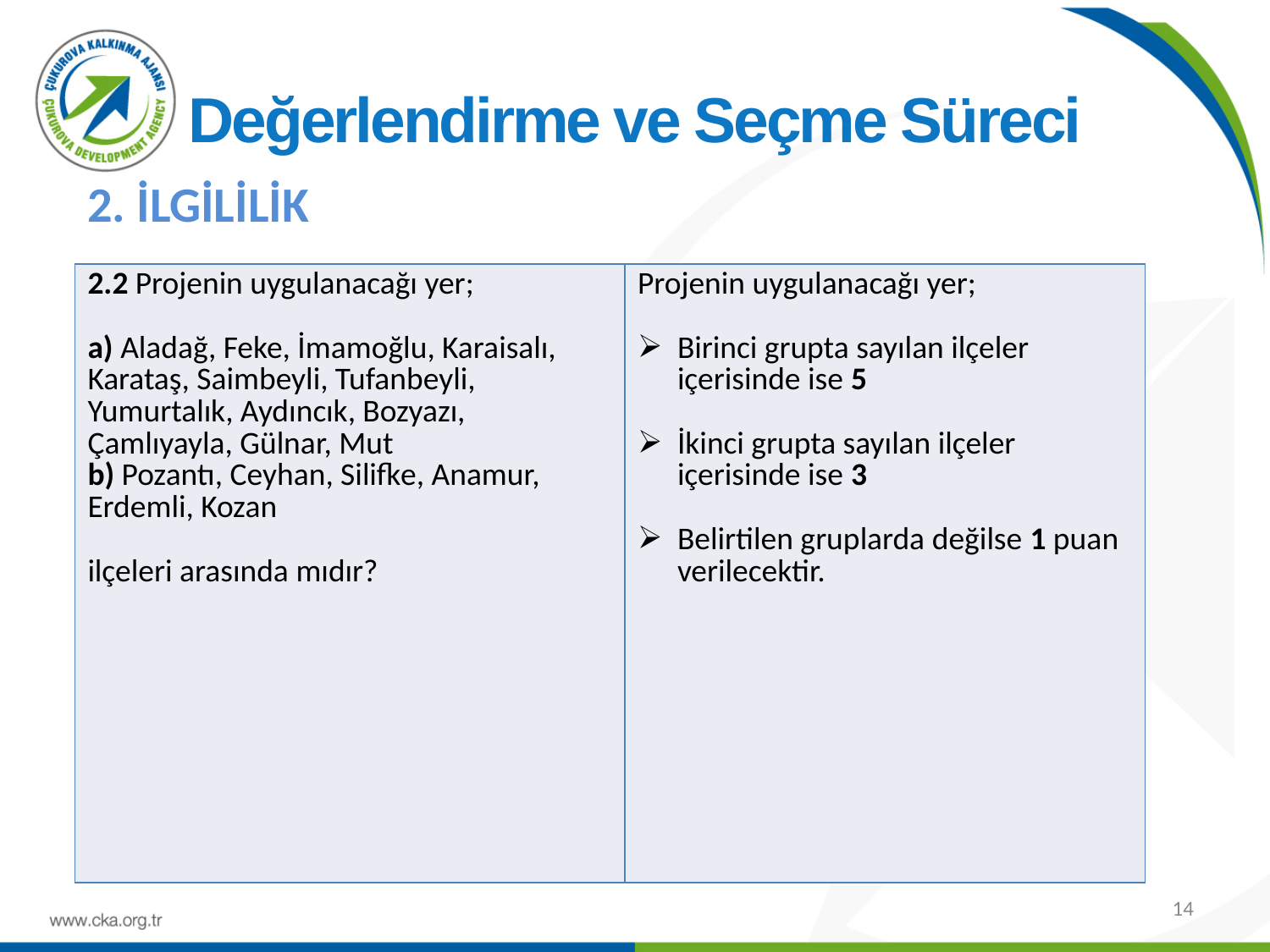

# Değerlendirme ve Seçme Süreci
2. İLGİLİLİK
| 2.2 Projenin uygulanacağı yer; a) Aladağ, Feke, İmamoğlu, Karaisalı, Karataş, Saimbeyli, Tufanbeyli, Yumurtalık, Aydıncık, Bozyazı, Çamlıyayla, Gülnar, Mut b) Pozantı, Ceyhan, Silifke, Anamur, Erdemli, Kozan ilçeleri arasında mıdır? | Projenin uygulanacağı yer; Birinci grupta sayılan ilçeler içerisinde ise 5 İkinci grupta sayılan ilçeler içerisinde ise 3 Belirtilen gruplarda değilse 1 puan verilecektir. |
| --- | --- |
14